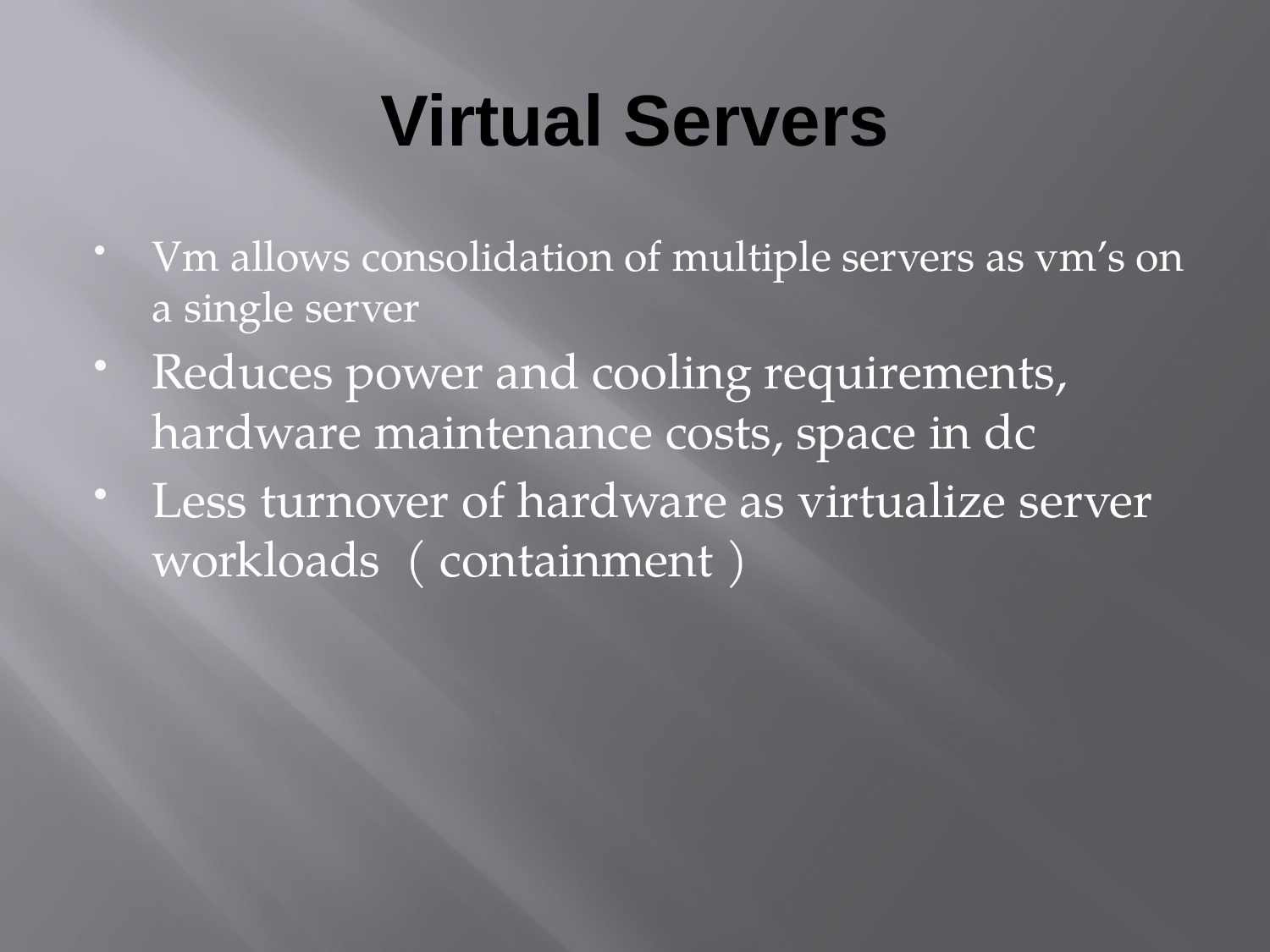

# Virtual Servers
Vm allows consolidation of multiple servers as vm’s on a single server
Reduces power and cooling requirements, hardware maintenance costs, space in dc
Less turnover of hardware as virtualize server workloads  ( containment )